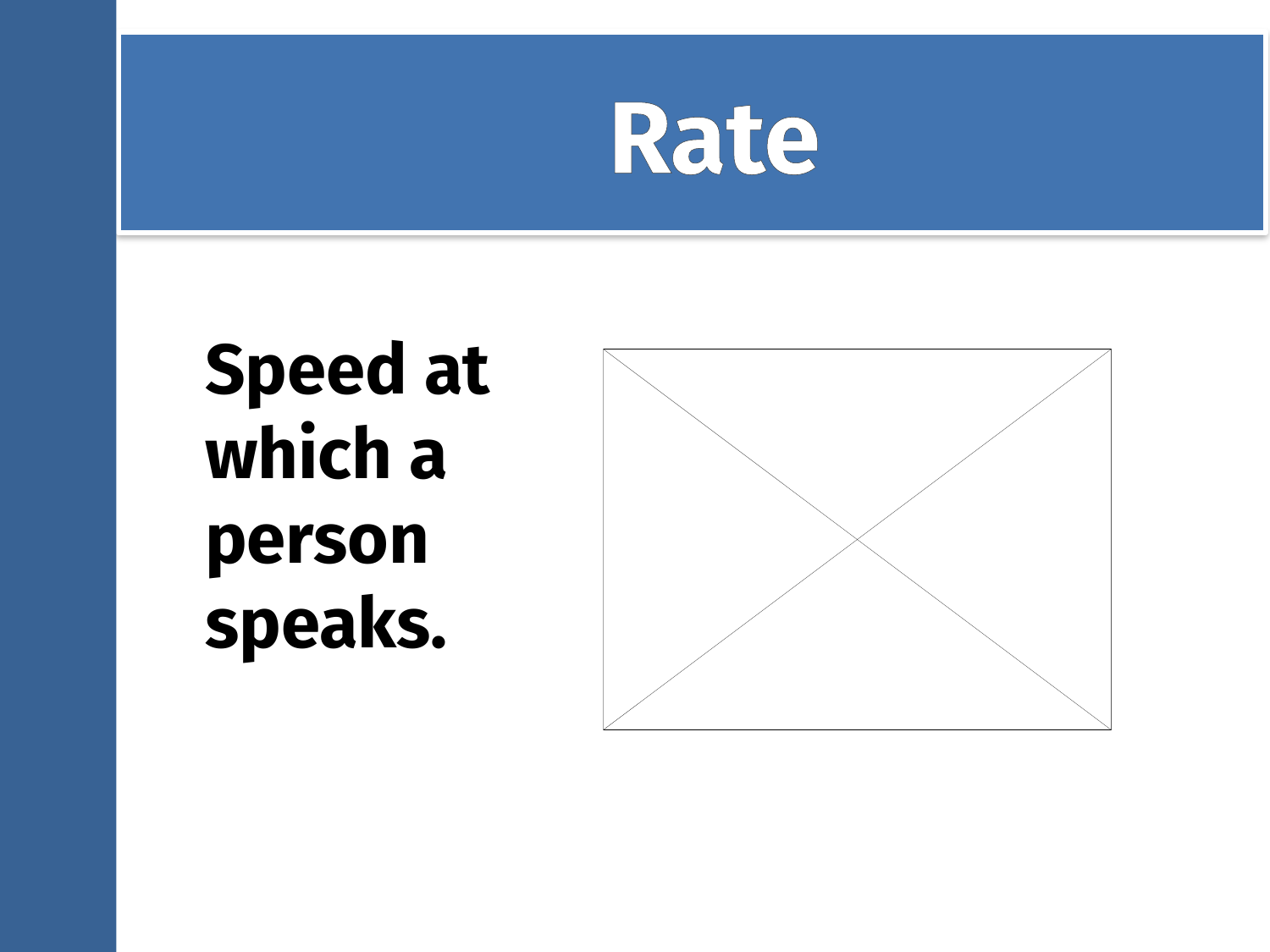

# Rate
Speed at which a person speaks.